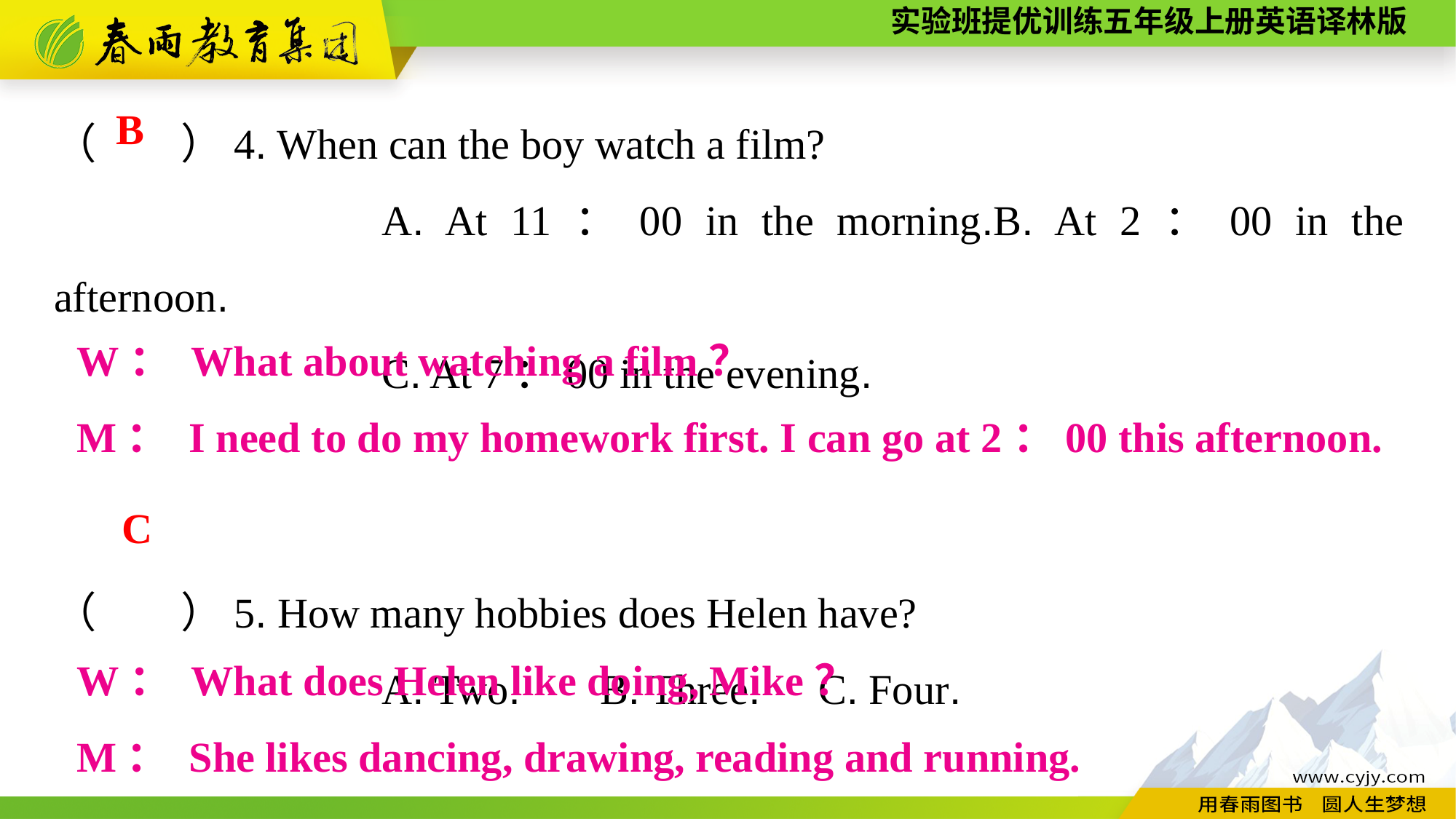

（　　）4. When can the boy watch a film?
			A. At 11：00 in the morning.B. At 2：00 in the afternoon.
			C. At 7：00 in the evening.

（　　）5. How many hobbies does Helen have?
			A. Two.	B. Three.	C. Four.
B
W： What about watching a film？
M： I need to do my homework first. I can go at 2：00 this afternoon.
C
W： What does Helen like doing, Mike？
M： She likes dancing, drawing, reading and running.